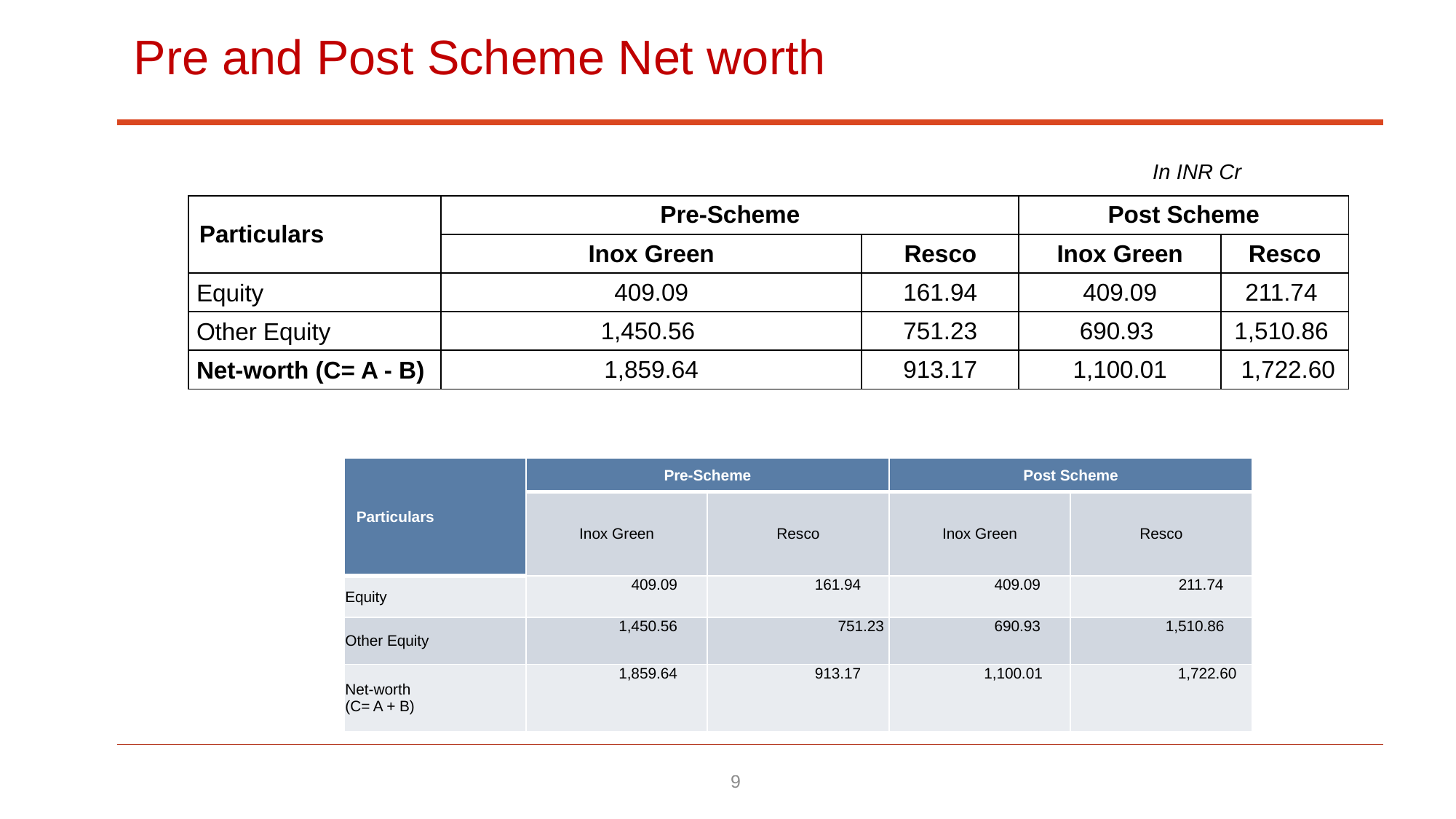

# Pre and Post Scheme Net worth
In INR Cr
| Particulars | Pre-Scheme |  | Post Scheme |  |
| --- | --- | --- | --- | --- |
|  | Inox Green | Resco | Inox Green | Resco |
| Equity | 409.09 | 161.94 | 409.09 | 211.74 |
| Other Equity | 1,450.56 | 751.23 | 690.93 | 1,510.86 |
| Net-worth (C= A - B) | 1,859.64 | 913.17 | 1,100.01 | 1,722.60 |
| Particulars | Pre-Scheme |  | Post Scheme |  |
| --- | --- | --- | --- | --- |
|  | Inox Green | Resco | Inox Green | Resco |
| Equity | 409.09 | 161.94 | 409.09 | 211.74 |
| Other Equity | 1,450.56 | 751.23 | 690.93 | 1,510.86 |
| Net-worth (C= A + B) | 1,859.64 | 913.17 | 1,100.01 | 1,722.60 |
9